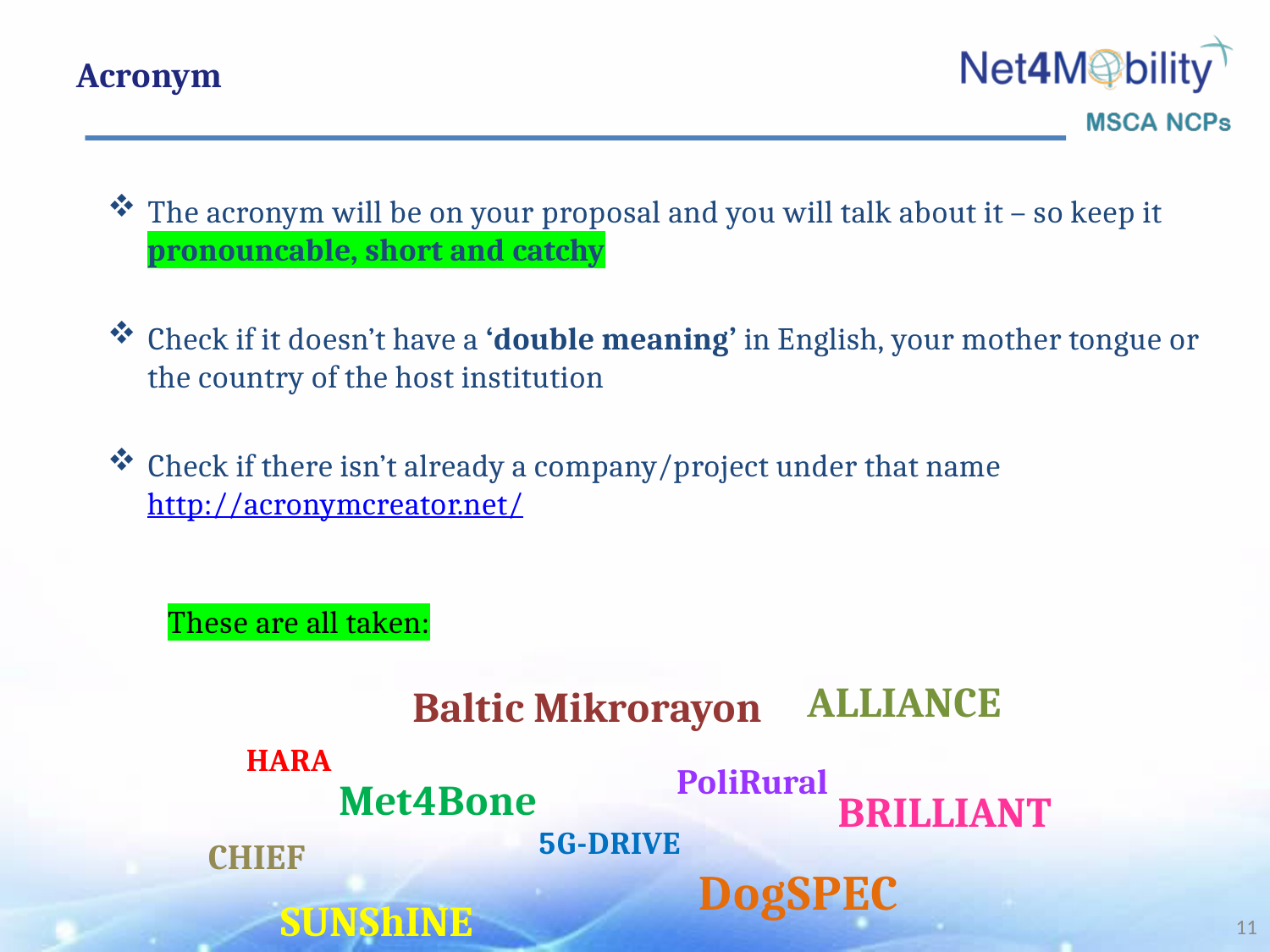

# Acronym
The acronym will be on your proposal and you will talk about it – so keep it pronouncable, short and catchy

Check if it doesn’t have a ‘double meaning’ in English, your mother tongue or the country of the host institution

Check if there isn’t already a company/project under that name http://acronymcreator.net/
These are all taken:
ALLIANCE
Baltic Mikrorayon
HARA
PoliRural
Met4Bone
BRILLIANT
5G-DRIVE
CHIEF
DogSPEC
SUNShINE
11